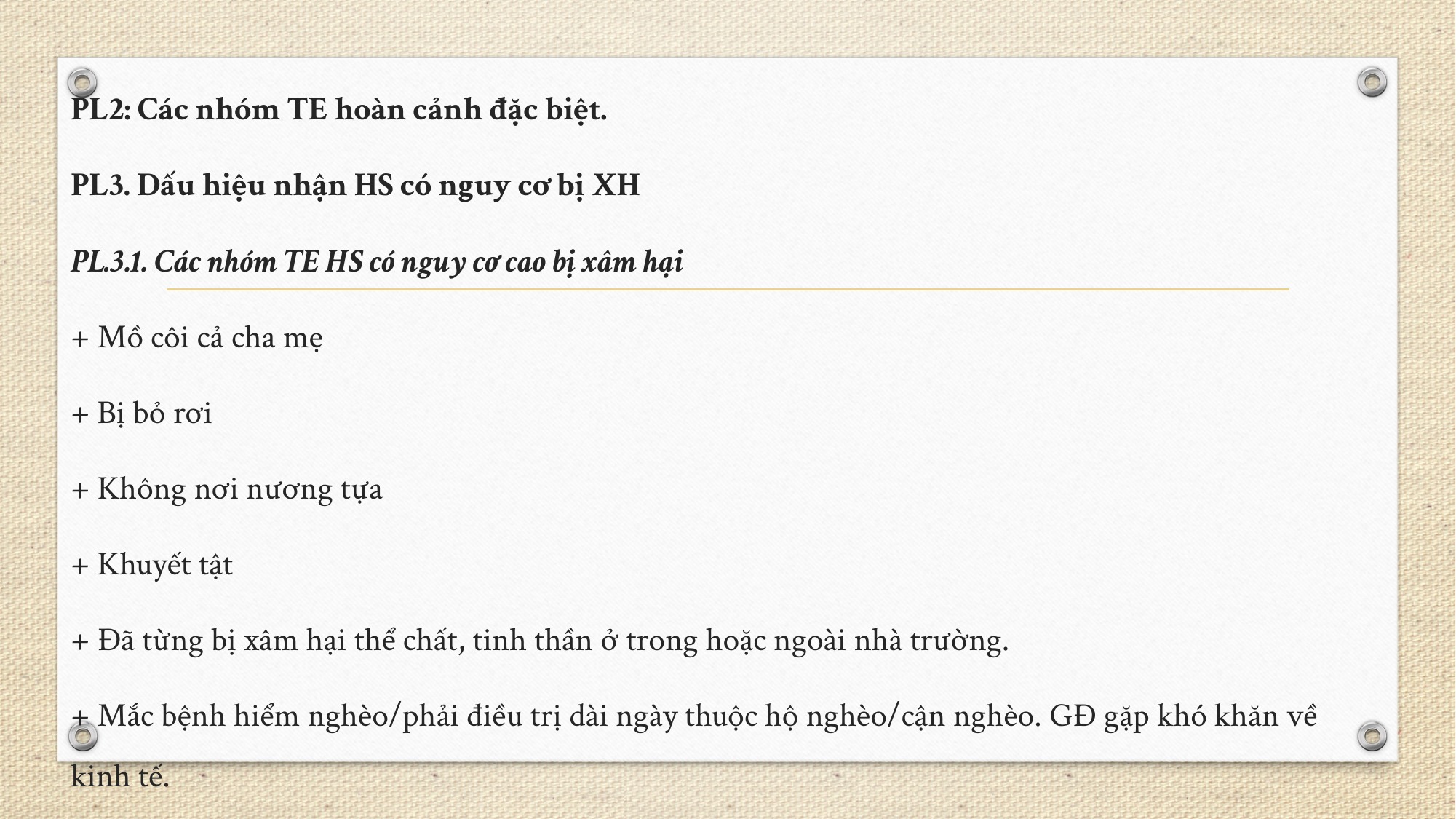

#
PL2: Các nhóm TE hoàn cảnh đặc biệt.
PL3. Dấu hiệu nhận HS có nguy cơ bị XH
PL.3.1. Các nhóm TE HS có nguy cơ cao bị xâm hại
+ Mồ côi cả cha mẹ
+ Bị bỏ rơi
+ Không nơi nương tựa
+ Khuyết tật
+ Đã từng bị xâm hại thể chất, tinh thần ở trong hoặc ngoài nhà trường.
+ Mắc bệnh hiểm nghèo/phải điều trị dài ngày thuộc hộ nghèo/cận nghèo. GĐ gặp khó khăn về kinh tế.